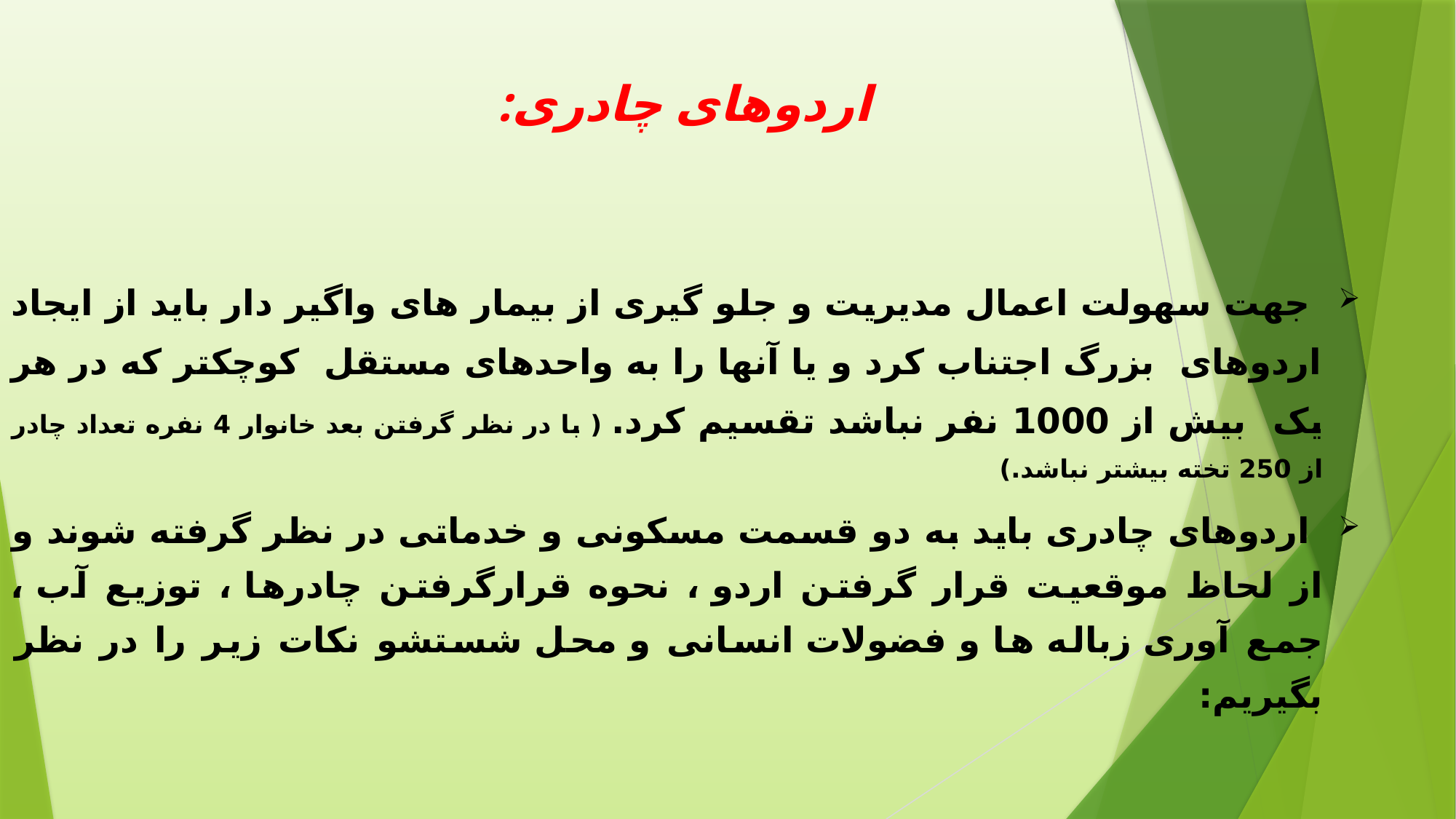

# اردوهای چادری:
 جهت سهولت اعمال مدیریت و جلو گیری از بیمار های واگیر دار باید از ایجاد اردوهای  بزرگ اجتناب کرد و یا آنها را به واحدهای مستقل  کوچکتر که در هر یک  بیش از 1000 نفر نباشد تقسیم کرد. ( با در نظر گرفتن بعد خانوار 4 نفره تعداد چادر از 250 تخته بیشتر نباشد.)
 اردوهای چادری باید به دو قسمت مسکونی و خدماتی در نظر گرفته شوند و از لحاظ موقعیت قرار گرفتن اردو ، نحوه قرارگرفتن چادرها ، توزیع آب ، جمع آوری زباله ها و فضولات انسانی و محل شستشو نکات زیر را در نظر بگیریم: